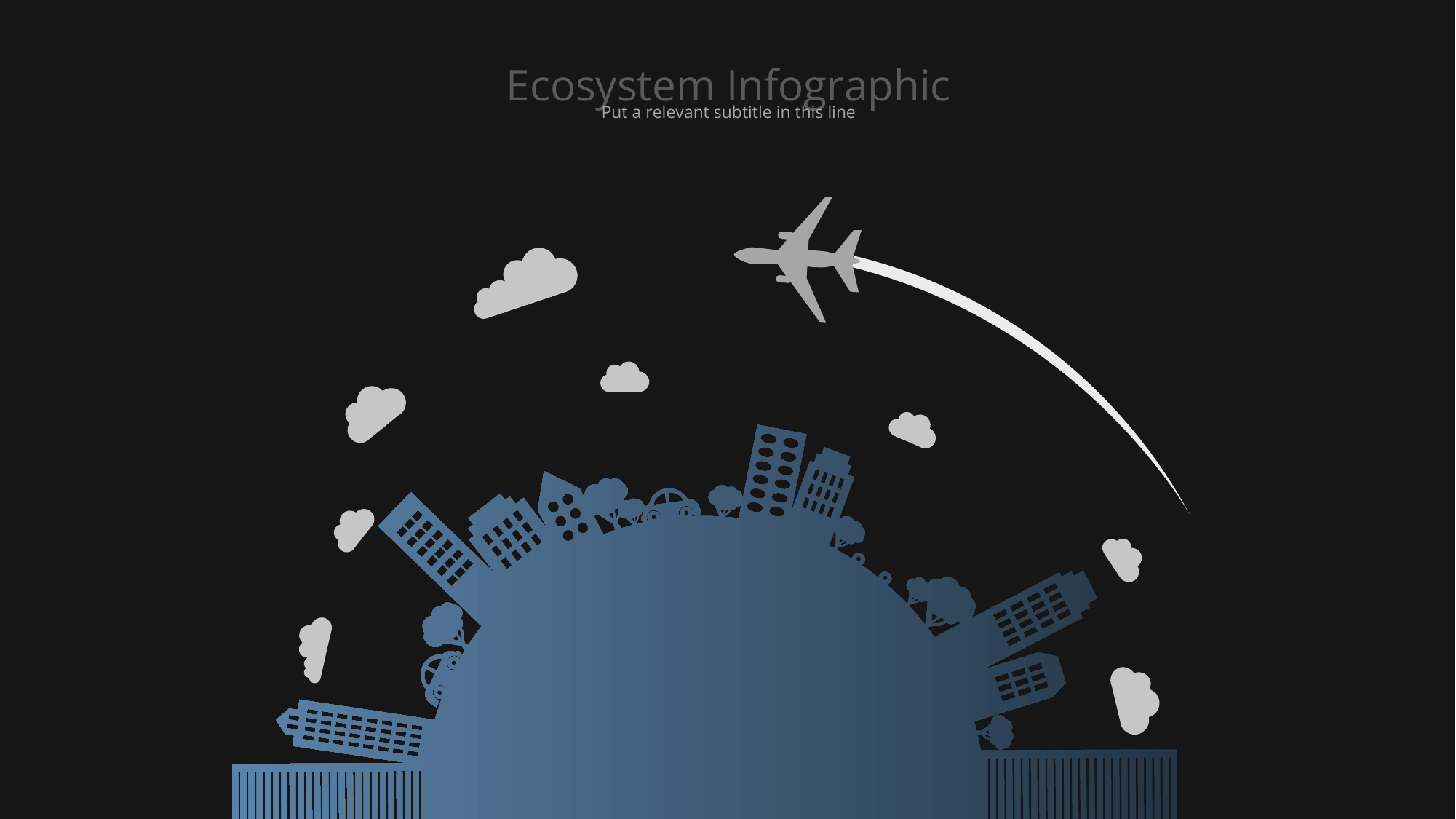

Ecosystem Infographic
Put a relevant subtitle in this line